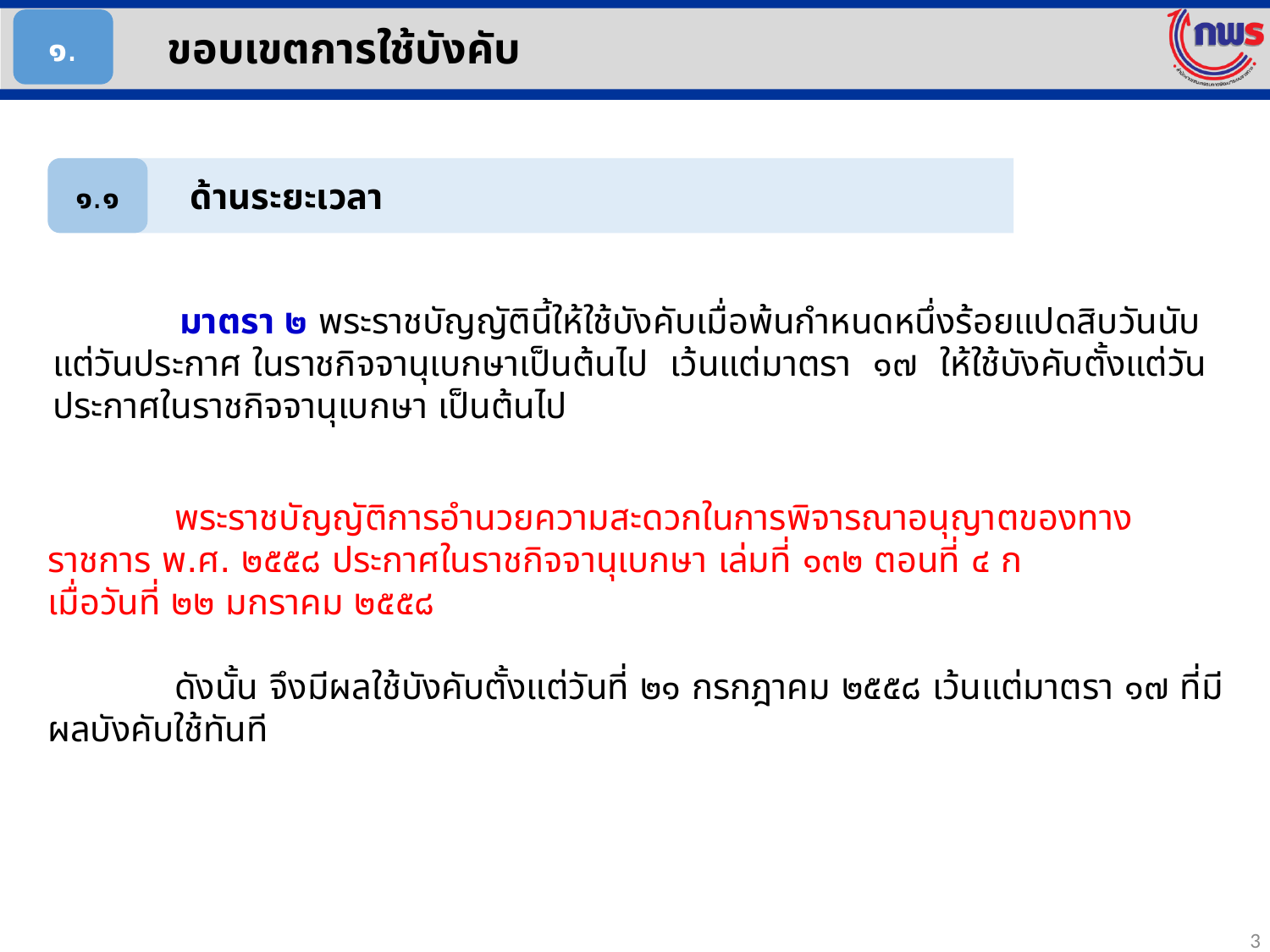

๑.
ขอบเขตการใช้บังคับ
๑.๑

ด้านระยะเวลา
	มาตรา ๒ พระราชบัญญัตินี้ให้ใช้บังคับเมื่อพ้นกําหนดหนึ่งร้อยแปดสิบวันนับแต่วันประกาศ ในราชกิจจานุเบกษาเป็นต้นไป  เว้นแต่มาตรา  ๑๗  ให้ใช้บังคับตั้งแต่วันประกาศในราชกิจจานุเบกษา เป็นต้นไป
	พระราชบัญญัติการอำนวยความสะดวกในการพิจารณาอนุญาตของทางราชการ พ.ศ. ๒๕๕๘ ประกาศในราชกิจจานุเบกษา เล่มที่ ๑๓๒ ตอนที่ ๔ ก
เมื่อวันที่ ๒๒ มกราคม ๒๕๕๘

	ดังนั้น จึงมีผลใช้บังคับตั้งแต่วันที่ ๒๑ กรกฎาคม ๒๕๕๘ เว้นแต่มาตรา ๑๗ ที่มีผลบังคับใช้ทันที

3